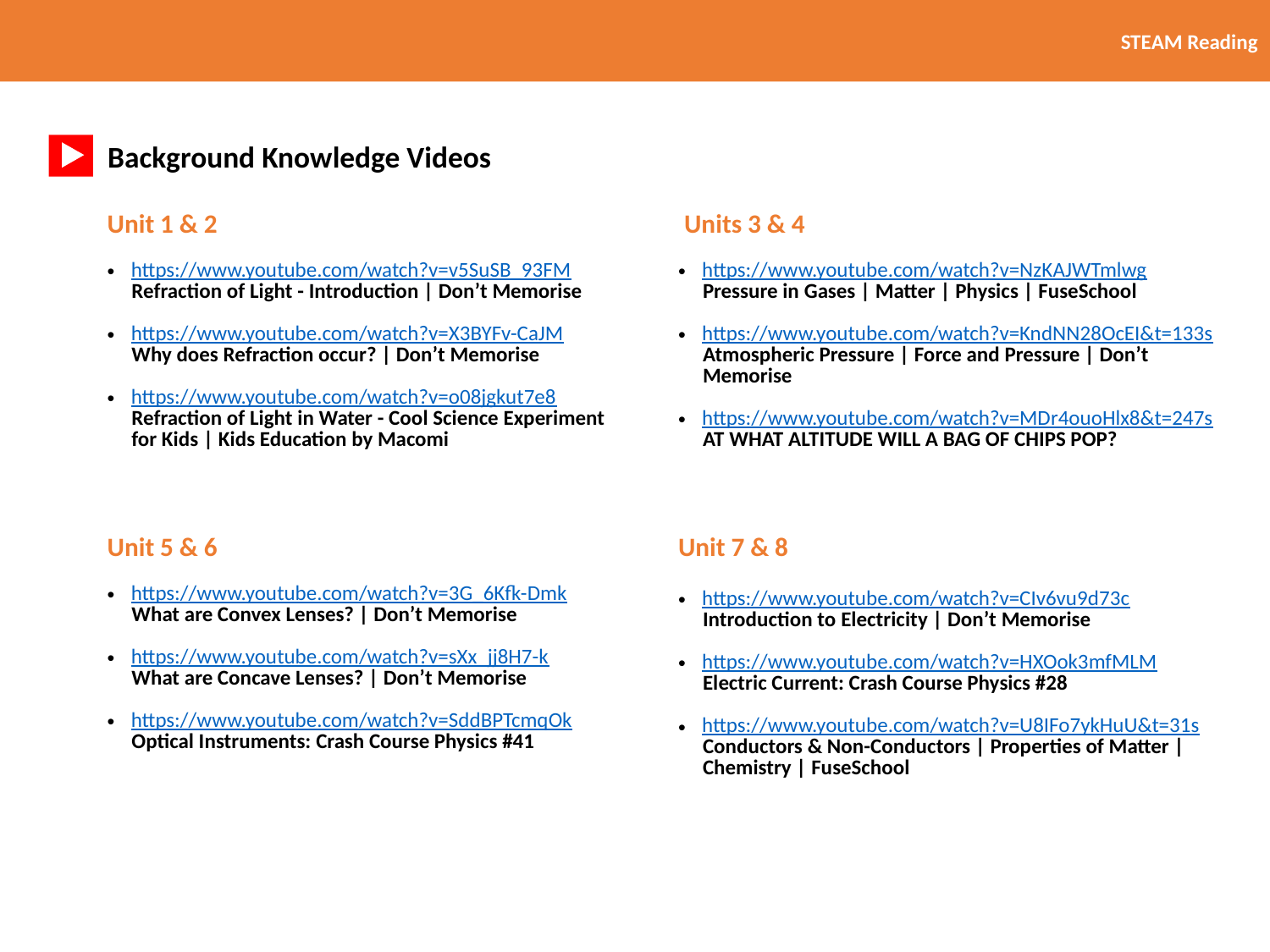

STEAM Reading
Background Knowledge Videos

| Unit 1 & 2 https://www.youtube.com/watch?v=v5SuSB\_93FM Refraction of Light - Introduction | Don’t Memorise  https://www.youtube.com/watch?v=X3BYFv-CaJM Why does Refraction occur? | Don’t Memorise  https://www.youtube.com/watch?v=o08jgkut7e8 Refraction of Light in Water - Cool Science Experiment for Kids | Kids Education by Macomi | Units 3 & 4 https://www.youtube.com/watch?v=NzKAJWTmlwg Pressure in Gases | Matter | Physics | FuseSchool https://www.youtube.com/watch?v=KndNN28OcEI&t=133s Atmospheric Pressure | Force and Pressure | Don’t Memorise  https://www.youtube.com/watch?v=MDr4ouoHlx8&t=247s AT WHAT ALTITUDE WILL A BAG OF CHIPS POP? |
| --- | --- |
| Unit 5 & 6 https://www.youtube.com/watch?v=3G\_6Kfk-Dmk What are Convex Lenses? | Don’t Memorise  https://www.youtube.com/watch?v=sXx\_jj8H7-k What are Concave Lenses? | Don’t Memorise  https://www.youtube.com/watch?v=SddBPTcmqOk Optical Instruments: Crash Course Physics #41 | Unit 7 & 8 https://www.youtube.com/watch?v=CIv6vu9d73c Introduction to Electricity | Don’t Memorise  https://www.youtube.com/watch?v=HXOok3mfMLM Electric Current: Crash Course Physics #28  https://www.youtube.com/watch?v=U8IFo7ykHuU&t=31s Conductors & Non-Conductors | Properties of Matter | Chemistry | FuseSchool |